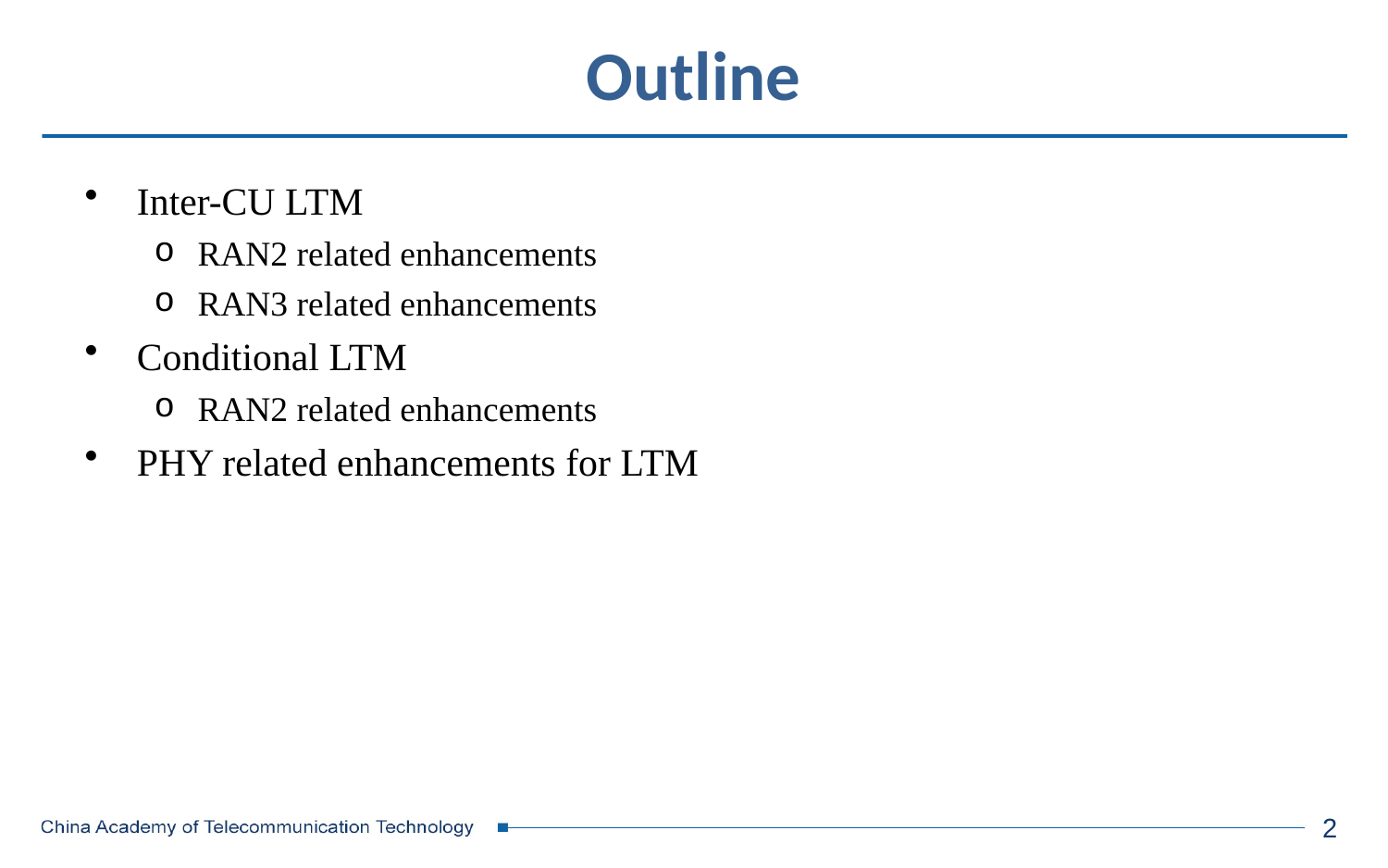

# Outline
Inter-CU LTM
RAN2 related enhancements
RAN3 related enhancements
Conditional LTM
RAN2 related enhancements
PHY related enhancements for LTM

2